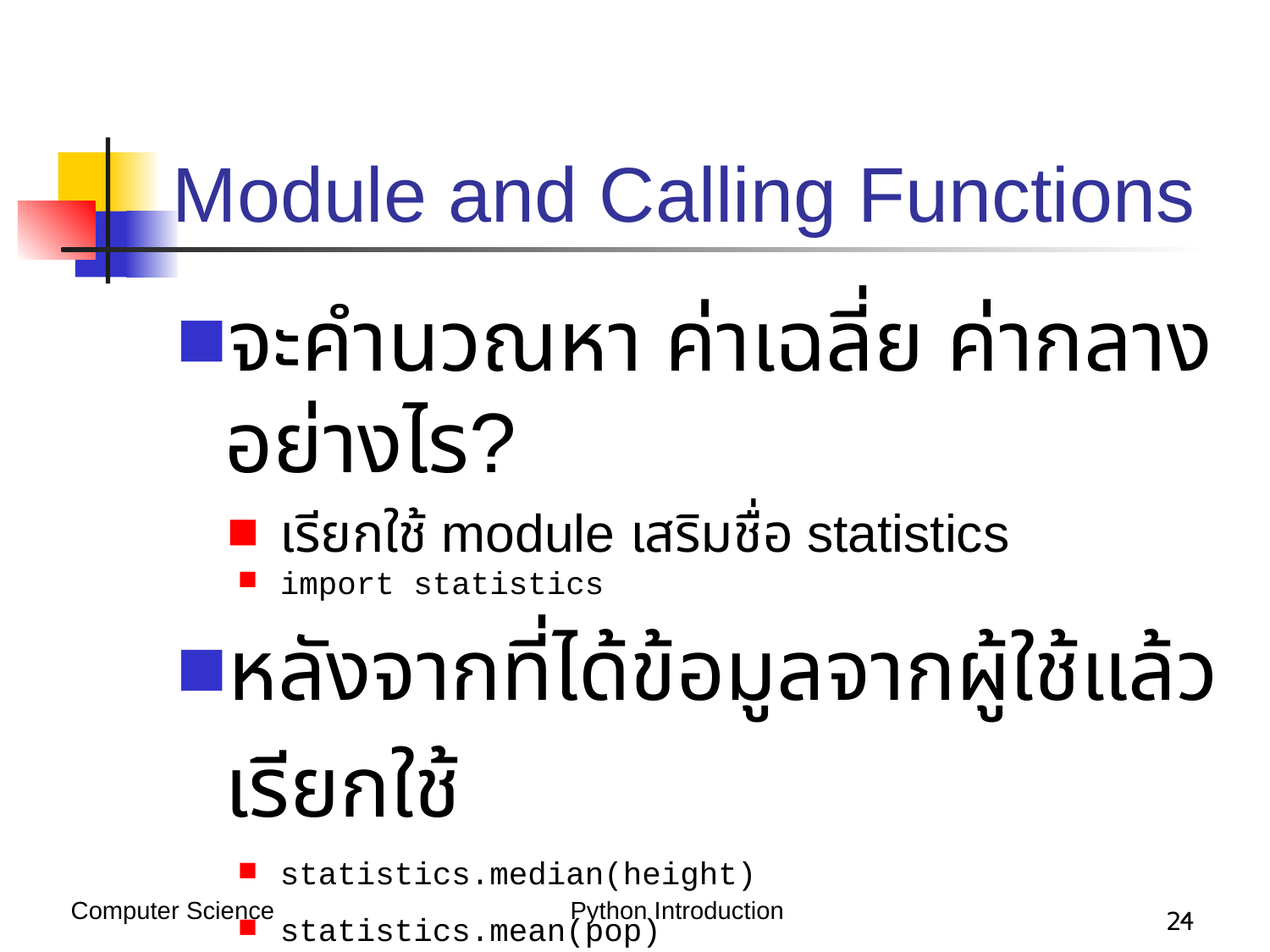

# Module and Calling Functions
จะคำนวณหา ค่าเฉลี่ย ค่ากลางอย่างไร?
เรียกใช้ module เสริมชื่อ statistics
import statistics
หลังจากที่ได้ข้อมูลจากผู้ใช้แล้วเรียกใช้
statistics.median(height)
statistics.mean(pop)
statistics.mode()/median()/stdev()
24